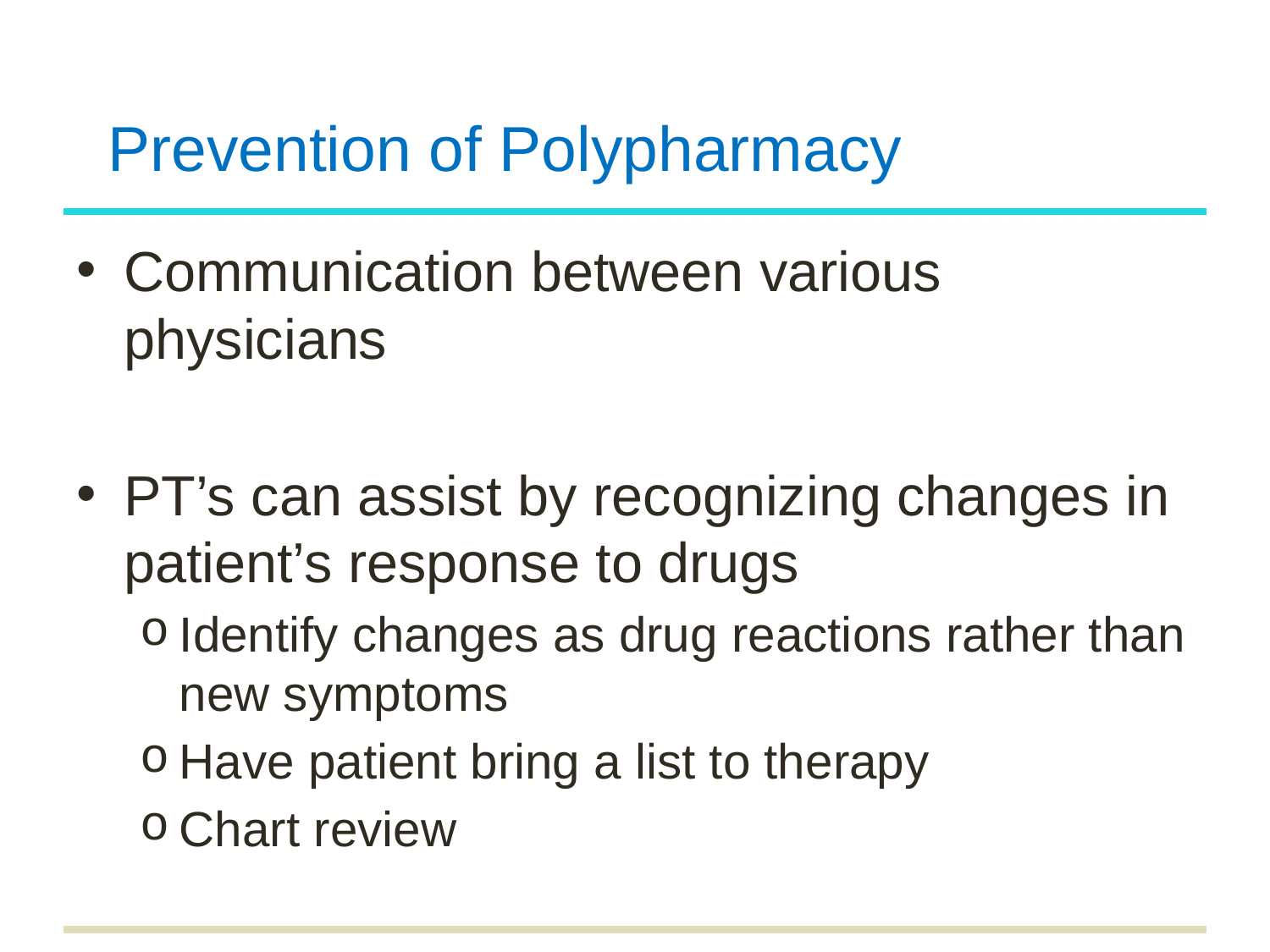

# Prevention of Polypharmacy
Communication between various physicians

PT’s can assist by recognizing changes in patient’s response to drugs
Identify changes as drug reactions rather than new symptoms
Have patient bring a list to therapy
Chart review
47